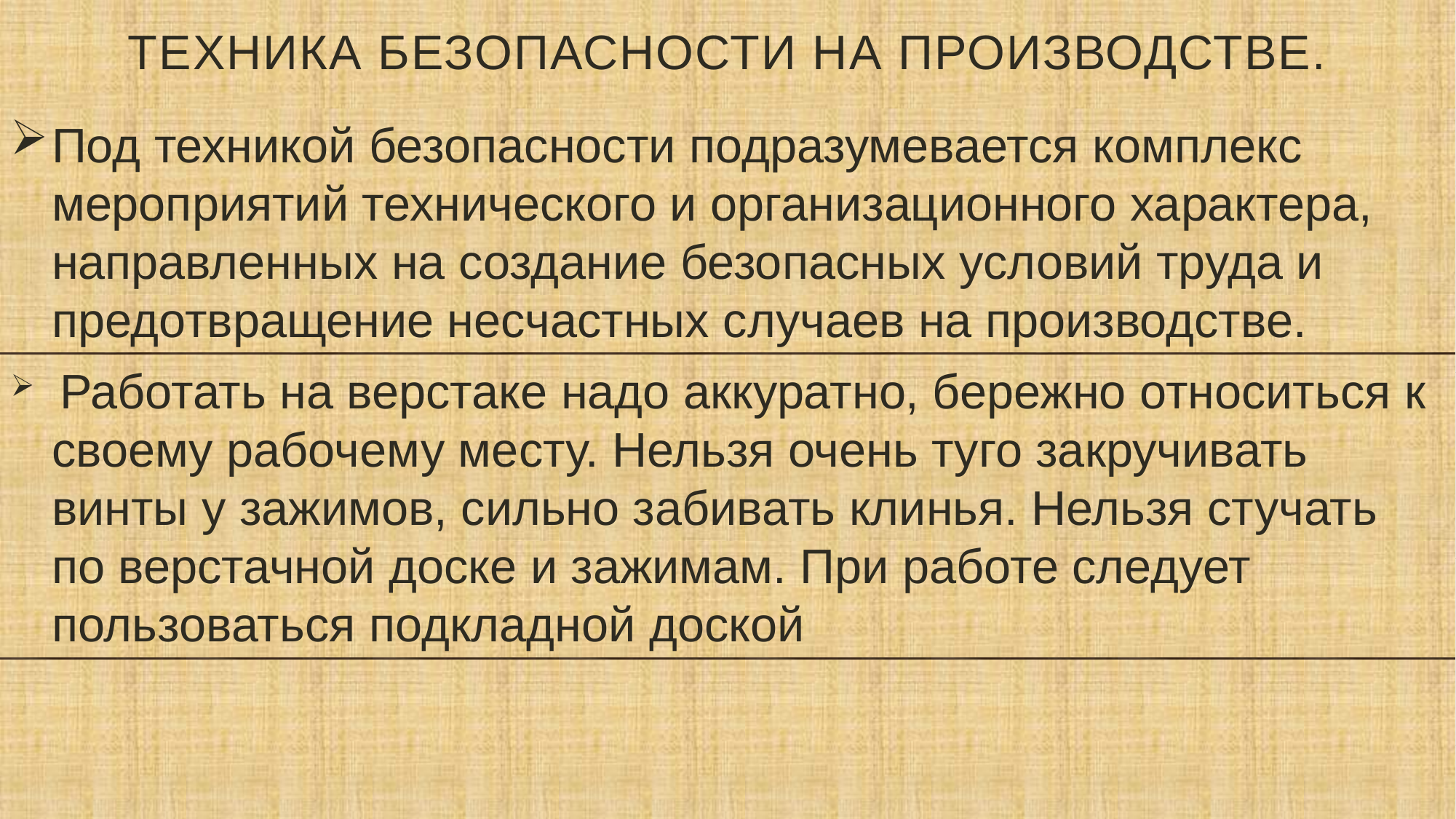

# Техника безопасности на производстве.
Под техникой безопасности подразумевается комплекс мероприятий технического и организационного характера, направленных на создание безопасных условий труда и предотвращение несчастных случаев на производстве.
 Работать на верстаке надо аккуратно, бережно относиться к своему рабочему месту. Нельзя очень туго закручивать винты у зажимов, сильно забивать клинья. Нельзя стучать по верстачной доске и зажимам. При работе следует пользоваться подкладной доской